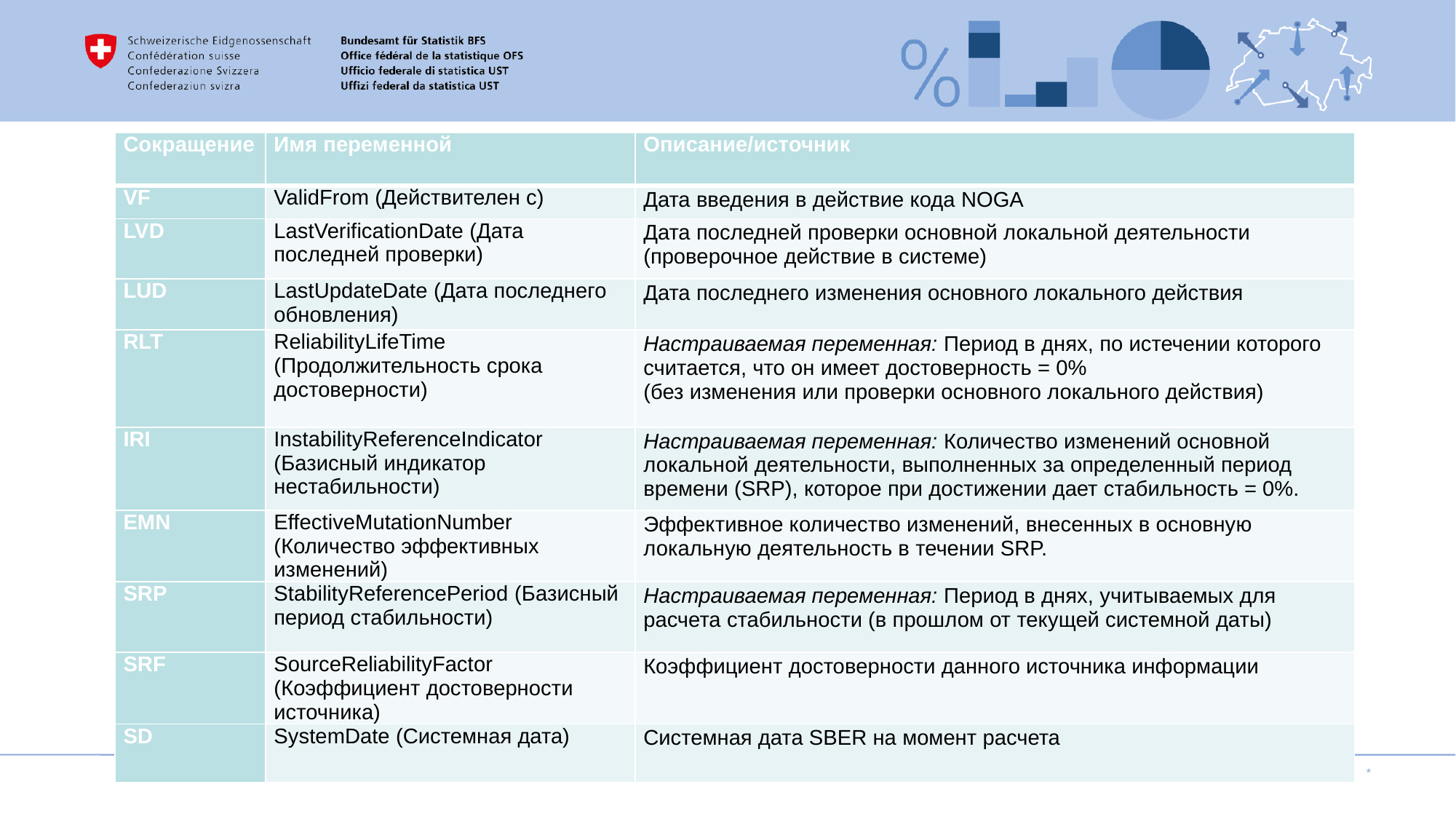

| Сокращение | Имя переменной | Описание/источник |
| --- | --- | --- |
| VF | ValidFrom (Действителен с) | Дата введения в действие кода NOGA |
| LVD | LastVerificationDate (Дата последней проверки) | Дата последней проверки основной локальной деятельности (проверочное действие в системе) |
| LUD | LastUpdateDate (Дата последнего обновления) | Дата последнего изменения основного локального действия |
| RLT | ReliabilityLifeTime (Продолжительность срока достоверности) | Настраиваемая переменная: Период в днях, по истечении которого считается, что он имеет достоверность = 0% (без изменения или проверки основного локального действия) |
| IRI | InstabilityReferenceIndicator (Базисный индикатор нестабильности) | Настраиваемая переменная: Количество изменений основной локальной деятельности, выполненных за определенный период времени (SRP), которое при достижении дает стабильность = 0%. |
| EMN | EffectiveMutationNumber (Количество эффективных изменений) | Эффективное количество изменений, внесенных в основную локальную деятельность в течении SRP. |
| SRP | StabilityReferencePeriod (Базисный период стабильности) | Настраиваемая переменная: Период в днях, учитываемых для расчета стабильности (в прошлом от текущей системной даты) |
| SRF | SourceReliabilityFactor (Коэффициент достоверности источника) | Коэффициент достоверности данного источника информации |
| SD | SystemDate (Системная дата) | Системная дата SBER на момент расчета |
Маркеры качества ОКЭД-способ
Наталья Доронцова, Фабио Томасини, Статистическое управление Швейцарии/SBER | Маркеры качества в Коммерческом реестре Швейцарии/2019
*